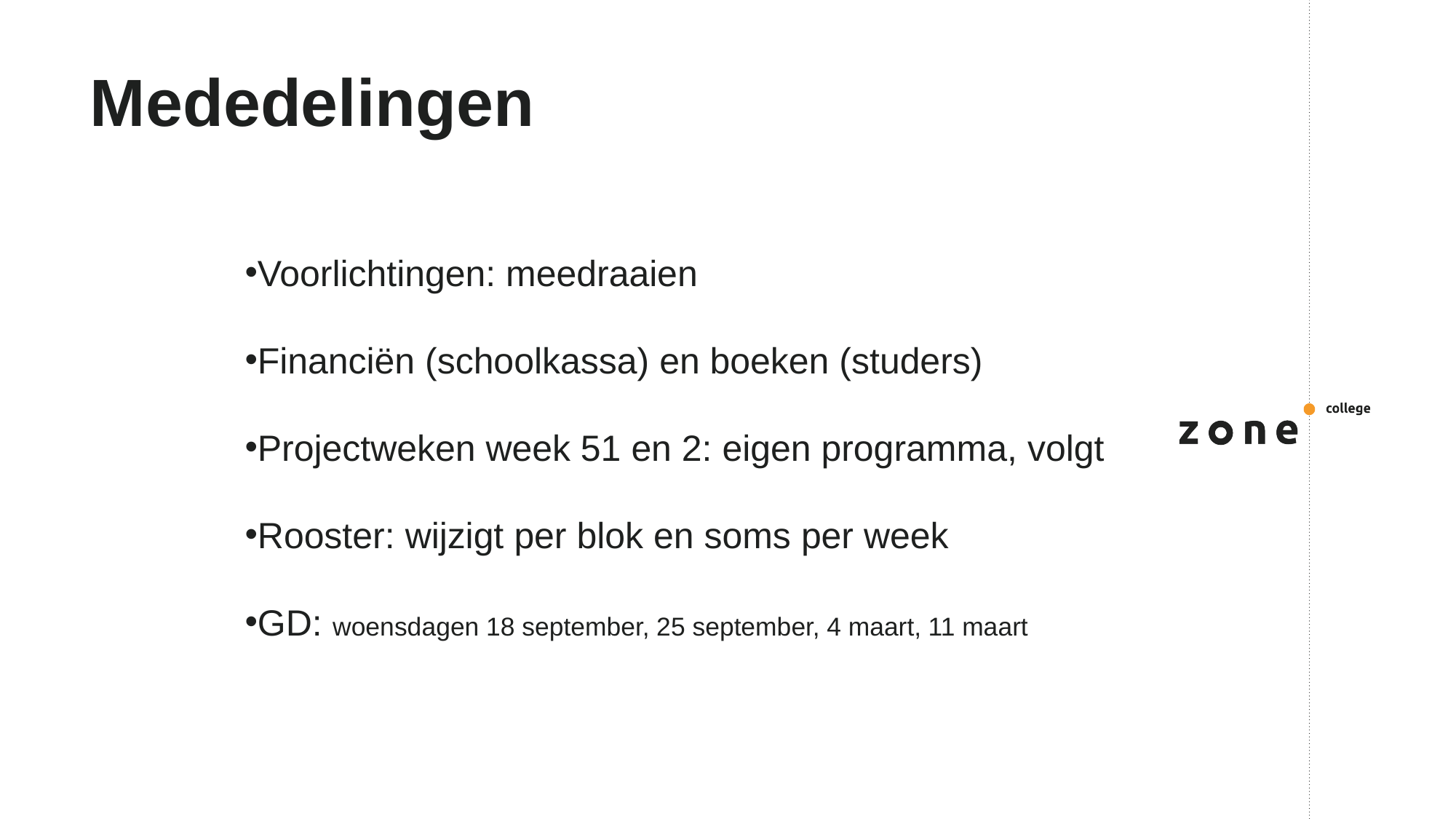

# Mededelingen
Voorlichtingen: meedraaien
Financiën (schoolkassa) en boeken (studers)
Projectweken week 51 en 2: eigen programma, volgt
Rooster: wijzigt per blok en soms per week
GD: woensdagen 18 september, 25 september, 4 maart, 11 maart